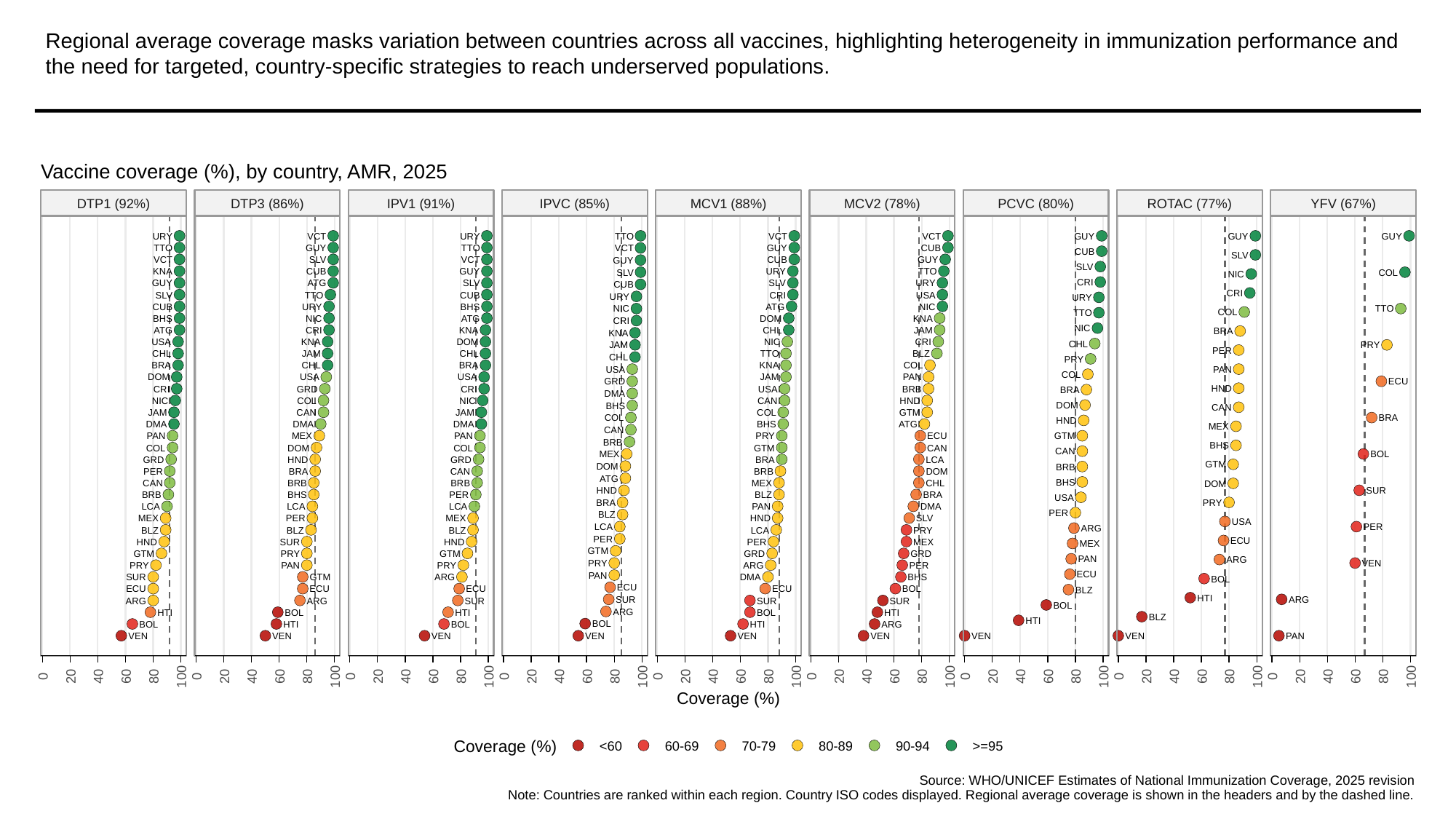

# Regional average coverage masks variation between countries across all vaccines, highlighting heterogeneity in immunization performance and the need for targeted, country-specific strategies to reach underserved populations.

Vaccine coverage (%), by country, AMR, 2025

DTP1 (92%)
DTP3 (86%)
IPV1 (91%)
IPVC (85%)
MCV1 (88%)
MCV2 (78%)
PCVC (80%)
ROTAC (77%)
YFV (67%)

URY
VCT
URY
TTO
VCT
VCT
GUY
GUY
GUY

TTO
GUY
TTO
GUY
CUB
VCT

CUB

SLV

VCT
SLV
VCT
CUB
GUY
GUY

SLV

KNA
CUB
GUY
URY
TTO

SLV
COL
NIC

CRI

GUY
ATG
SLV
SLV
URY
CUB

CRI

SLV
TTO
CUB
CRI
USA

URY
URY

CUB
URY
BHS
ATG
NIC

NIC
TTO

COL
TTO

BHS
NIC
ATG
DOM
KNA

CRI

NIC

ATG
CRI
KNA
CHL
JAM

BRA
KNA

USA
KNA
DOM
NIC
CRI

CHL
JAM
PRY

PER

CHL
JAM
CHL
TTO
BLZ

CHL
PRY

BRA
CHL
BRA
KNA
COL

USA
PAN

COL

DOM
USA
USA
JAM
PAN

GRD
ECU

HND
CRI
GRD
CRI
USA
BRB
BRA

DMA

NIC
COL
NIC
CAN
HND

DOM

BHS
CAN

JAM
CAN
JAM
COL
GTM

COL
BRA

HND

DMA
DMA
DMA
BHS
ATG

MEX

CAN

PAN
MEX
PAN
PRY
ECU
GTM

BRB

BHS

COL
DOM
COL
GTM
CAN

CAN

MEX
BOL

GRD
HND
GRD
BRA
LCA

GTM

DOM
BRB

PER
BRA
CAN
BRB
DOM

ATG

BHS
CAN
BRB
BRB
MEX
CHL
DOM

HND
SUR

BRB
BHS
PER
BLZ
BRA

USA

BRA
PRY

LCA
LCA
LCA
PAN
DMA

PER
BLZ

MEX
PER
MEX
HND
SLV

USA

LCA
PER

ARG
BLZ
BLZ
BLZ
LCA
PRY

PER

ECU

HND
SUR
HND
PER
MEX
MEX

GTM

GTM
PRY
GTM
GRD
GRD

PAN
ARG

PRY
VEN

PRY
PAN
PRY
ARG
PER

ECU

PAN

SUR
GTM
ARG
DMA
BHS
BOL

ECU

ECU
ECU
ECU
ECU
BOL
BLZ

HTI

SUR
ARG
ARG
ARG
SUR
SUR
SUR

BOL

ARG
HTI
BOL
HTI
BOL
HTI

BLZ

HTI

BOL
BOL
HTI
BOL
HTI
ARG

VEN
VEN
VEN
VEN
VEN
VEN
VEN
VEN
PAN

0
20
40
60
80
100
0
20
40
60
80
100
0
20
40
60
80
100
0
20
40
60
80
100
0
20
40
60
80
100
0
20
40
60
80
100
0
20
40
60
80
100
0
20
40
60
80
100
0
20
40
60
80
100
Coverage (%)
Coverage (%)

<60
60-69
70-79
80-89
90-94
>=95
Source: WHO/UNICEF Estimates of National Immunization Coverage, 2025 revision
Note: Countries are ranked within each region. Country ISO codes displayed. Regional average coverage is shown in the headers and by the dashed line.